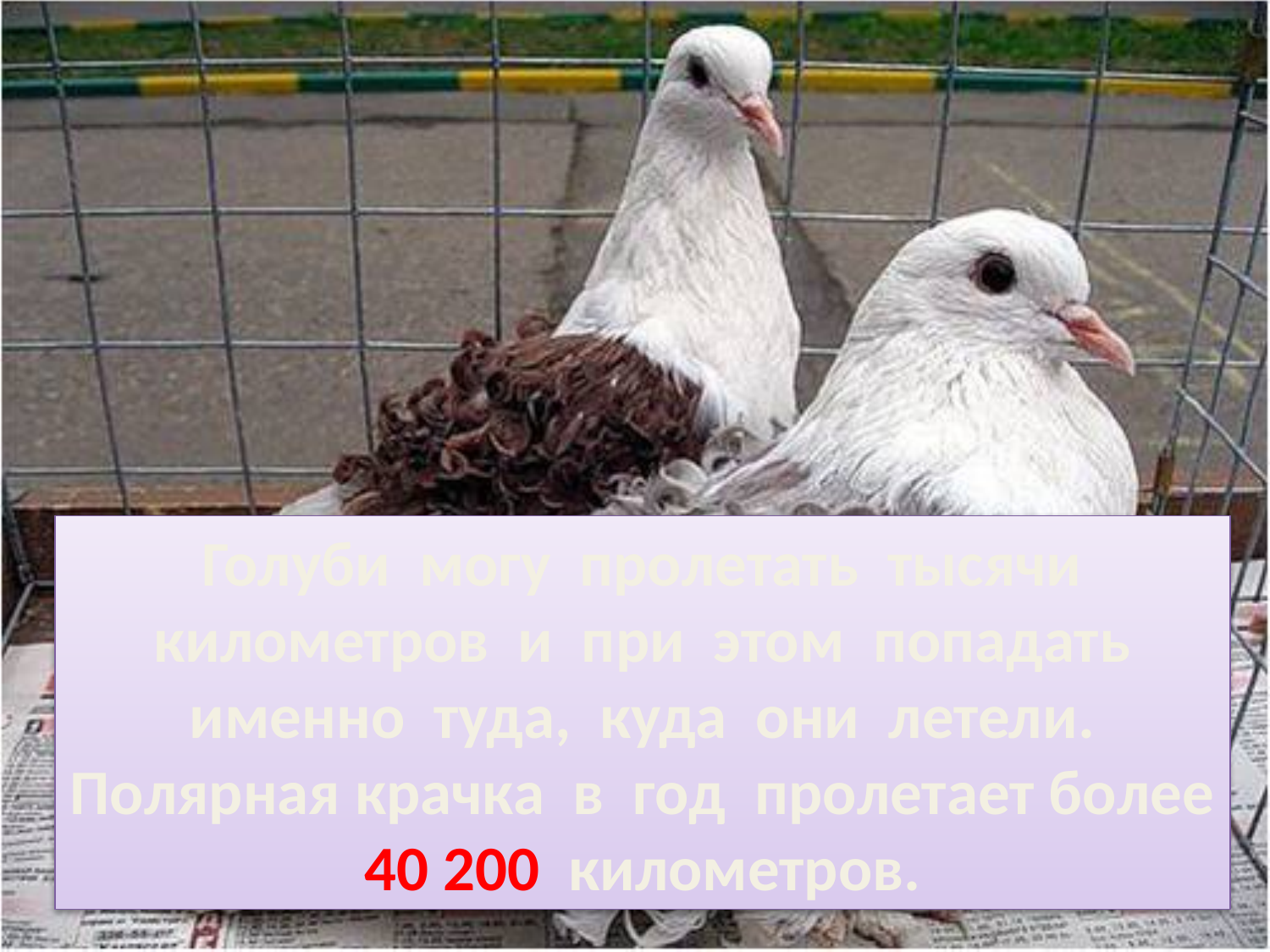

Голуби  могу  пролетать  тысячи километров  и  при  этом  попадать именно  туда,  куда  они  летели.
Полярная крачка  в  год  пролетает более  40 200  километров.